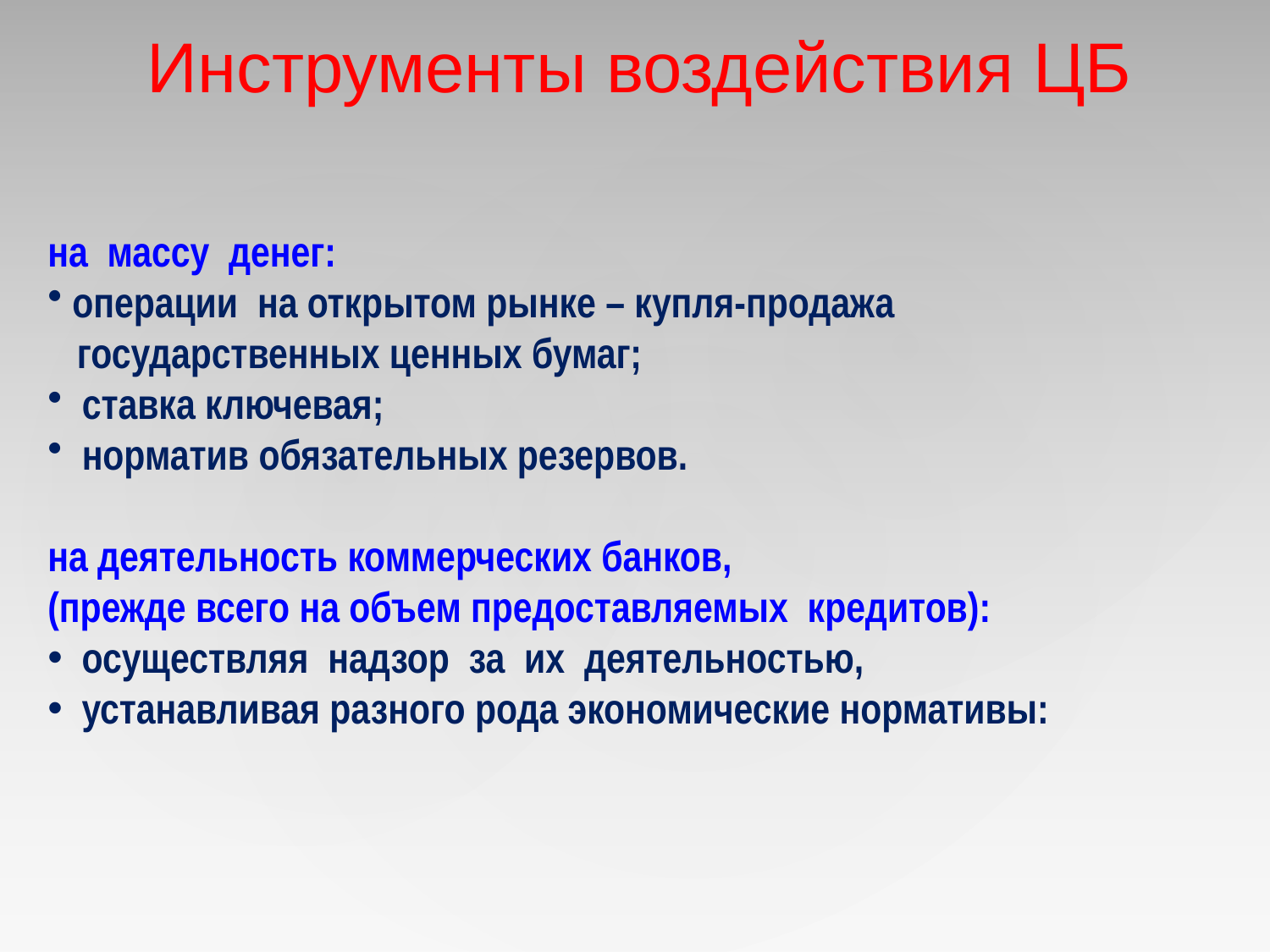

# Инструменты воздействия ЦБ
на  массу  денег:
 операции  на открытом рынке – купля-продажа
   государственных ценных бумаг;
  ставка ключевая;
  норматив обязательных резервов.

на деятельность коммерческих банков,
(прежде всего на объем предоставляемых  кредитов):
  осуществляя  надзор  за  их  деятельностью,
  устанавливая разного рода экономические нормативы: